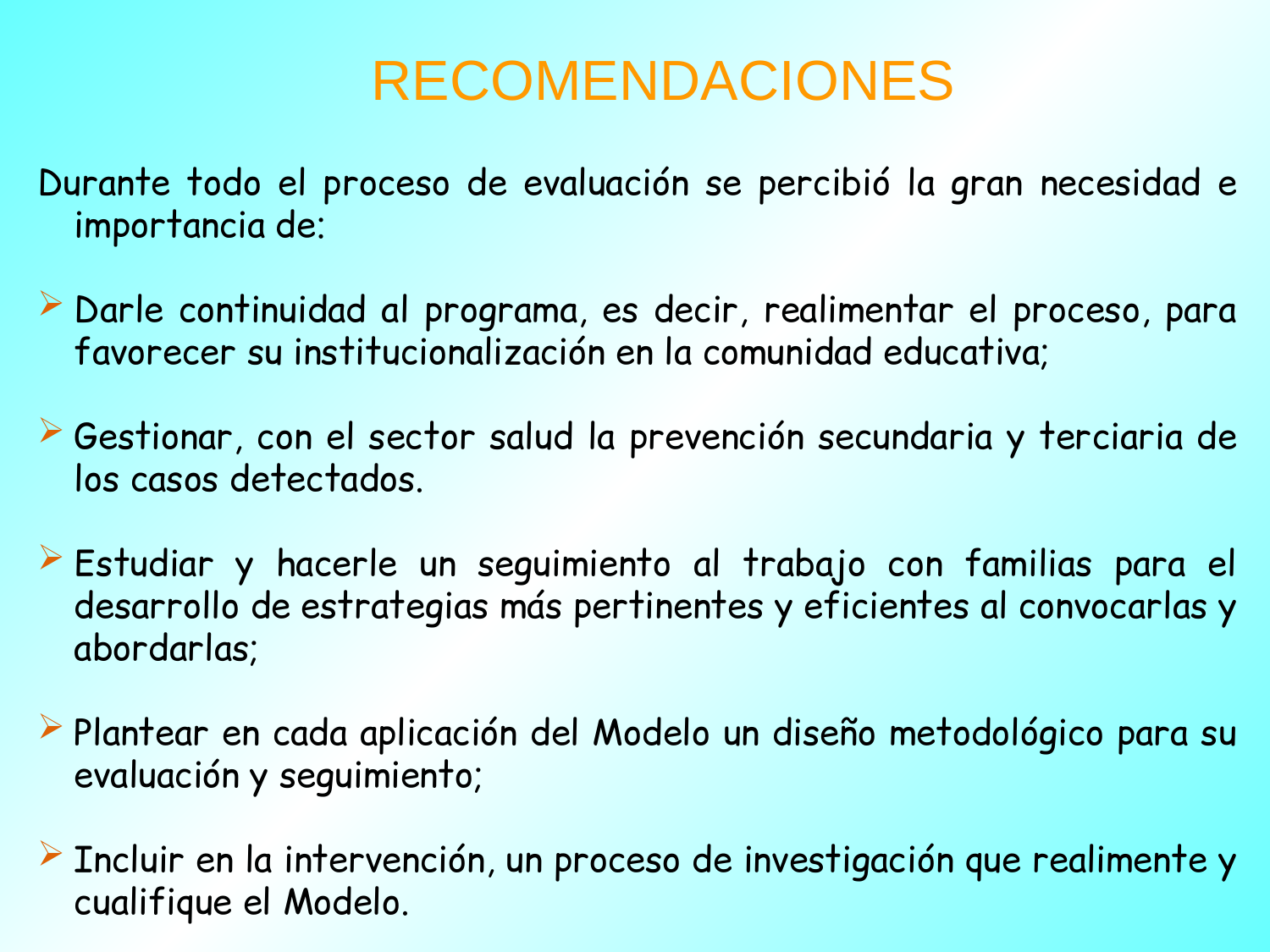

# RECOMENDACIONES
Durante todo el proceso de evaluación se percibió la gran necesidad e importancia de:

Darle continuidad al programa, es decir, realimentar el proceso, para favorecer su institucionalización en la comunidad educativa;

Gestionar, con el sector salud la prevención secundaria y terciaria de los casos detectados.

Estudiar y hacerle un seguimiento al trabajo con familias para el desarrollo de estrategias más pertinentes y eficientes al convocarlas y abordarlas;

Plantear en cada aplicación del Modelo un diseño metodológico para su evaluación y seguimiento;

Incluir en la intervención, un proceso de investigación que realimente y cualifique el Modelo.